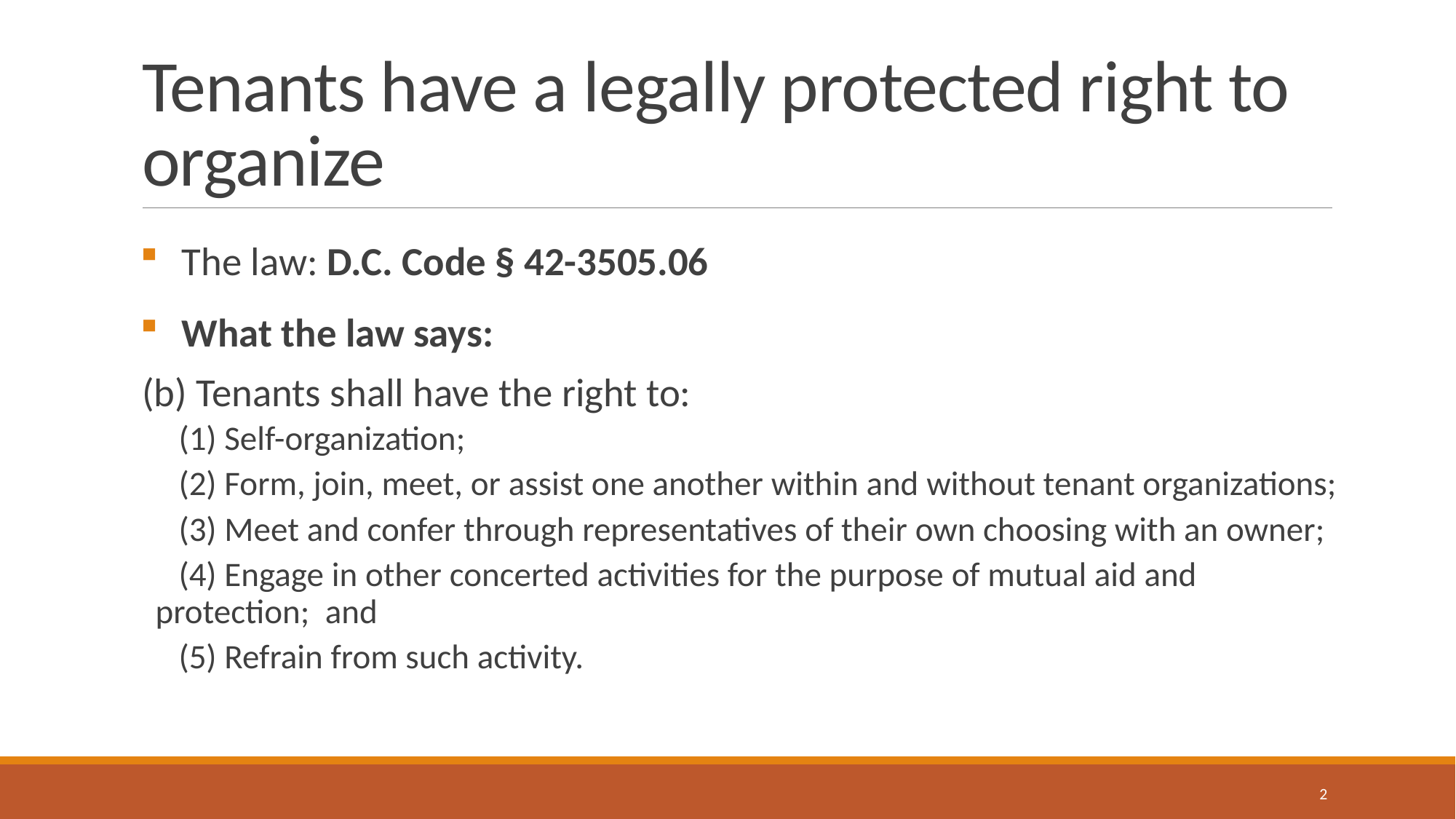

# Tenants have a legally protected right to organize
The law: D.C. Code § 42-3505.06
What the law says:
(b) Tenants shall have the right to:
   (1) Self-organization;
   (2) Form, join, meet, or assist one another within and without tenant organizations;
   (3) Meet and confer through representatives of their own choosing with an owner;
   (4) Engage in other concerted activities for the purpose of mutual aid and protection;  and
   (5) Refrain from such activity.

2